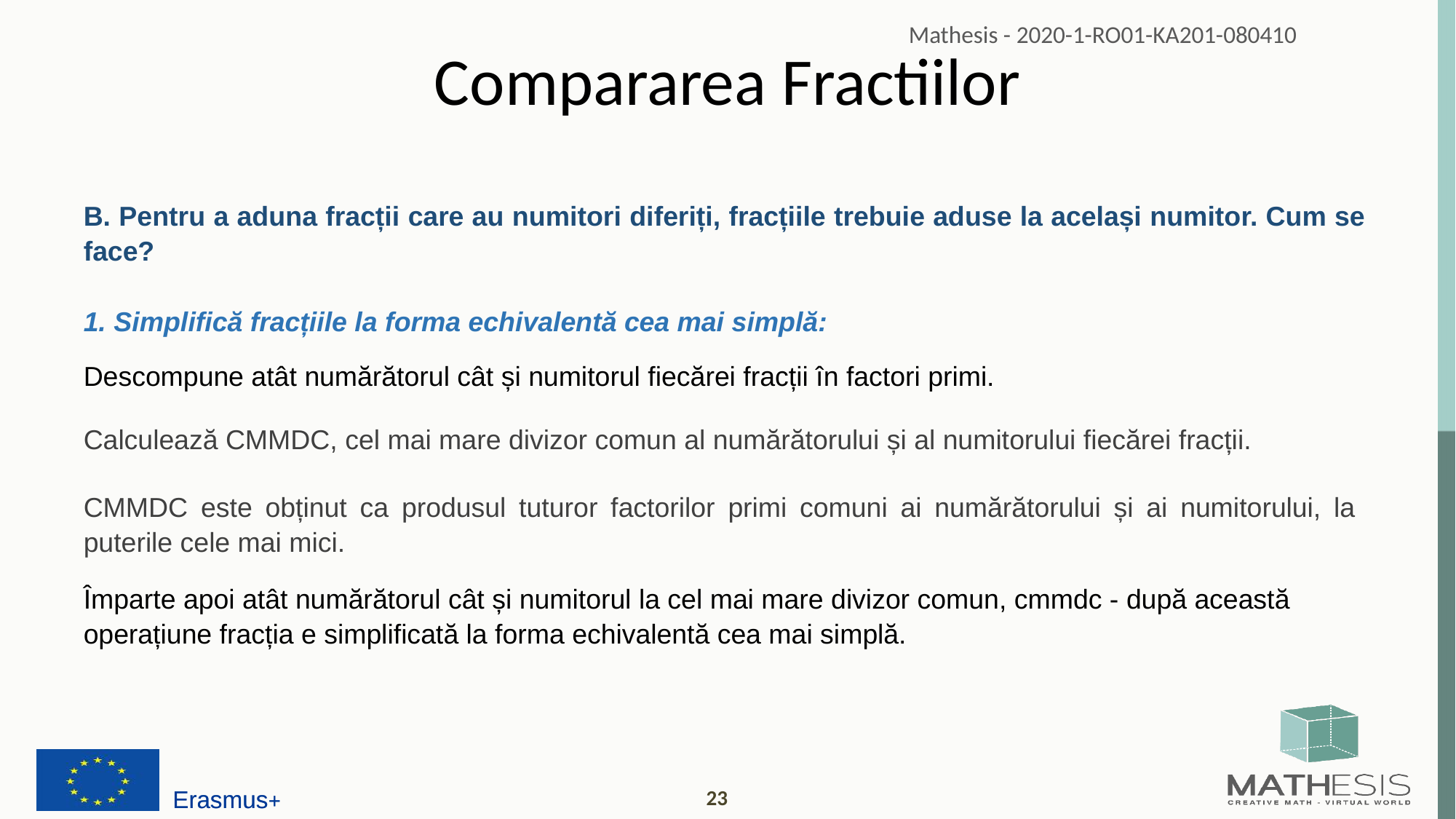

# Compararea Fractiilor
B. Pentru a aduna fracții care au numitori diferiți, fracțiile trebuie aduse la același numitor. Cum se face?
1. Simplifică fracțiile la forma echivalentă cea mai simplă:
Descompune atât numărătorul cât și numitorul fiecărei fracții în factori primi.
Calculează CMMDC, cel mai mare divizor comun al numărătorului și al numitorului fiecărei fracții.
CMMDC este obținut ca produsul tuturor factorilor primi comuni ai numărătorului și ai numitorului, la puterile cele mai mici.
Împarte apoi atât numărătorul cât și numitorul la cel mai mare divizor comun, cmmdc - după această operațiune fracția e simplificată la forma echivalentă cea mai simplă.